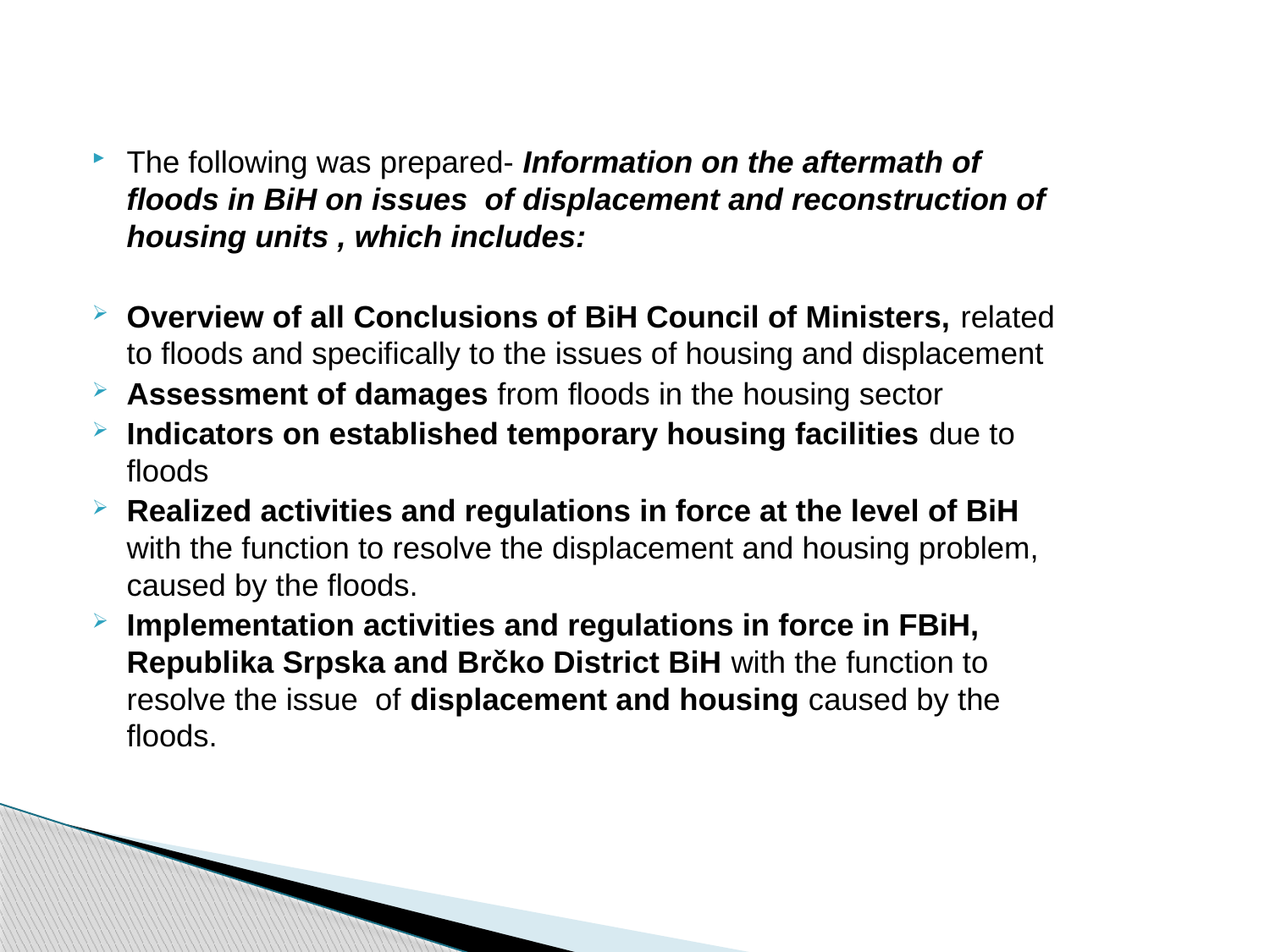

The following was prepared- Information on the aftermath of floods in BiH on issues  of displacement and reconstruction of housing units , which includes:

Overview of all Conclusions of BiH Council of Ministers, related to floods and specifically to the issues of housing and displacement
Assessment of damages from floods in the housing sector
Indicators on established temporary housing facilities due to floods
Realized activities and regulations in force at the level of BiH with the function to resolve the displacement and housing problem, caused by the floods.
Implementation activities and regulations in force in FBiH, Republika Srpska and Brčko District BiH with the function to resolve the issue  of displacement and housing caused by the floods.